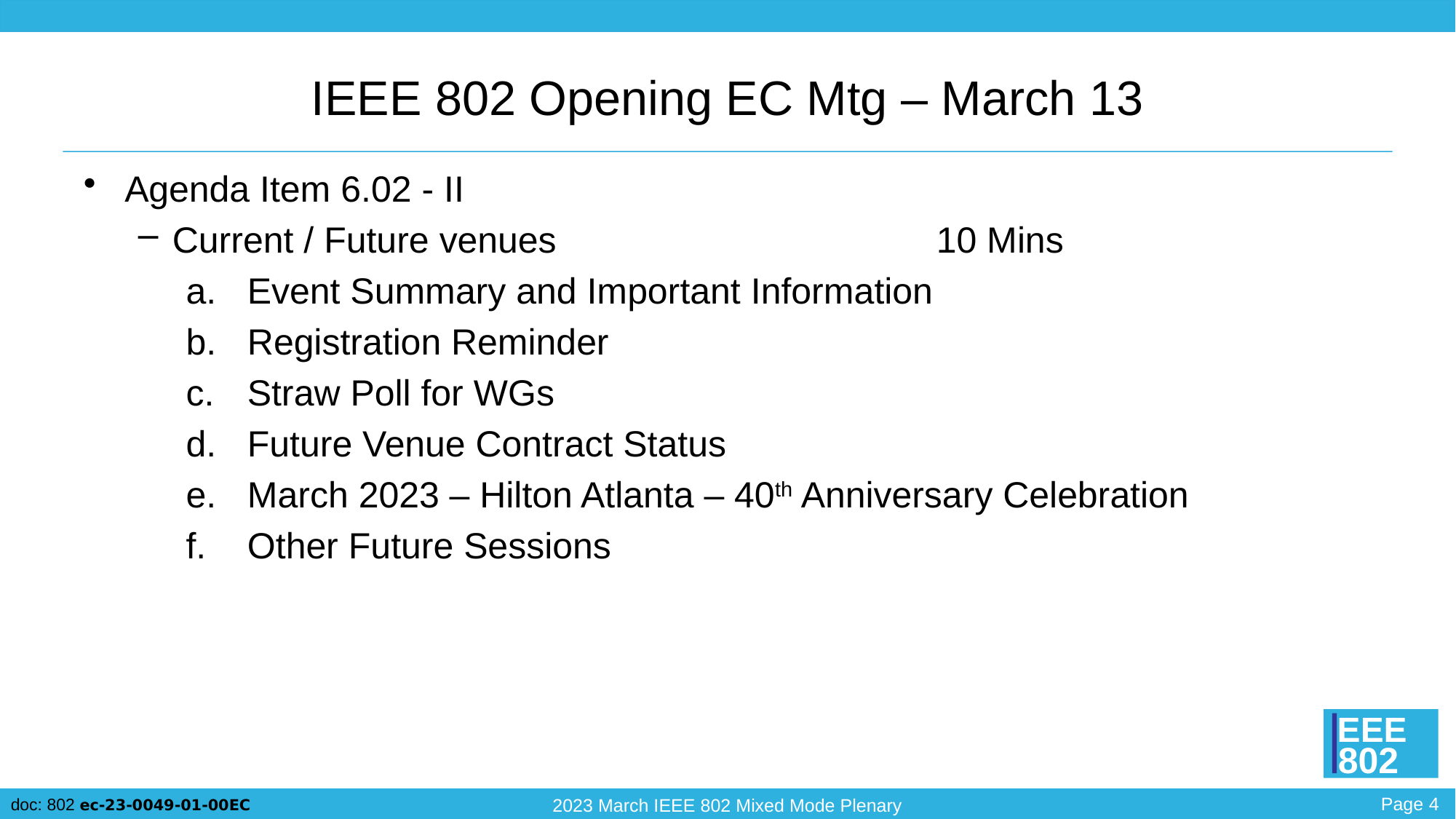

# IEEE 802 Opening EC Mtg – March 13
Agenda Item 6.02 - II
Current / Future venues				10 Mins
Event Summary and Important Information
Registration Reminder
Straw Poll for WGs
Future Venue Contract Status
March 2023 – Hilton Atlanta – 40th Anniversary Celebration
Other Future Sessions